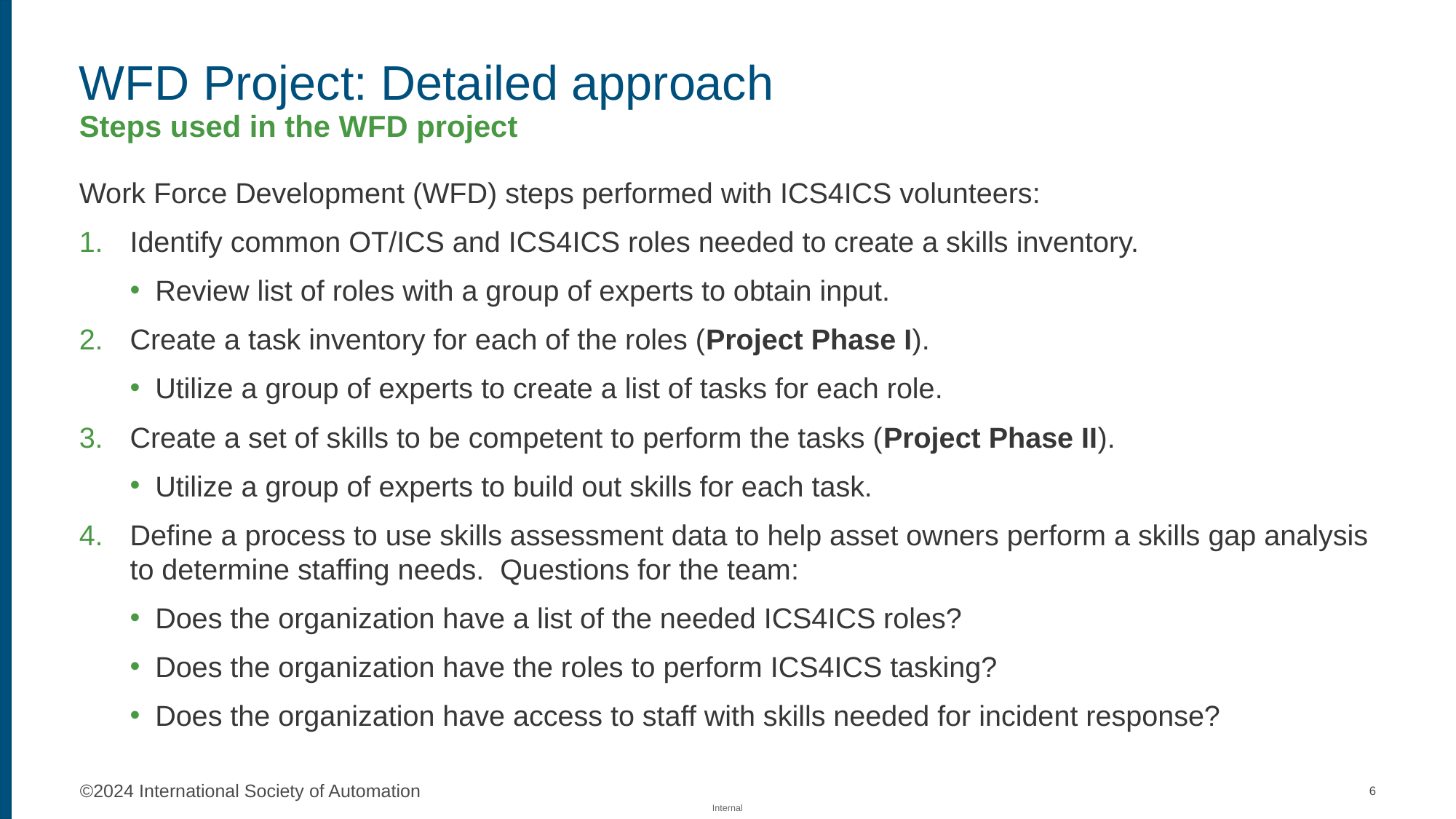

# WFD Project: Detailed approach Steps used in the WFD project
Work Force Development (WFD) steps performed with ICS4ICS volunteers:
Identify common OT/ICS and ICS4ICS roles needed to create a skills inventory.
Review list of roles with a group of experts to obtain input.
Create a task inventory for each of the roles (Project Phase I).
Utilize a group of experts to create a list of tasks for each role.
Create a set of skills to be competent to perform the tasks (Project Phase II).
Utilize a group of experts to build out skills for each task.
Define a process to use skills assessment data to help asset owners perform a skills gap analysis to determine staffing needs.  Questions for the team:
Does the organization have a list of the needed ICS4ICS roles?
Does the organization have the roles to perform ICS4ICS tasking?
Does the organization have access to staff with skills needed for incident response?
6